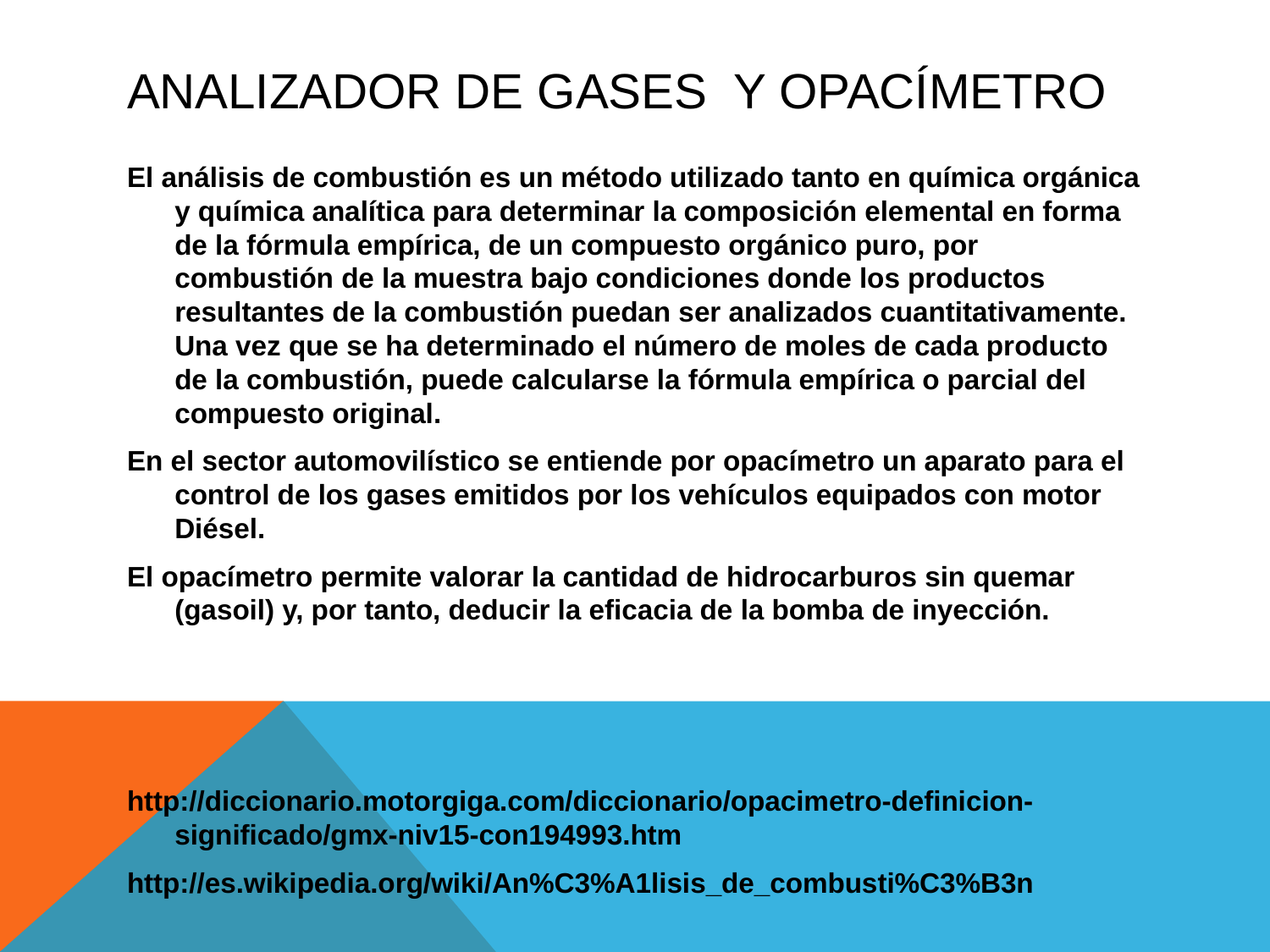

# Analizador de gases  y opacímetro
El análisis de combustión es un método utilizado tanto en química orgánica y química analítica para determinar la composición elemental en forma de la fórmula empírica, de un compuesto orgánico puro, por combustión de la muestra bajo condiciones donde los productos resultantes de la combustión puedan ser analizados cuantitativamente. Una vez que se ha determinado el número de moles de cada producto de la combustión, puede calcularse la fórmula empírica o parcial del compuesto original.
En el sector automovilístico se entiende por opacímetro un aparato para el control de los gases emitidos por los vehículos equipados con motor Diésel.
El opacímetro permite valorar la cantidad de hidrocarburos sin quemar (gasoil) y, por tanto, deducir la eficacia de la bomba de inyección.

http://diccionario.motorgiga.com/diccionario/opacimetro-definicion-significado/gmx-niv15-con194993.htm
http://es.wikipedia.org/wiki/An%C3%A1lisis_de_combusti%C3%B3n